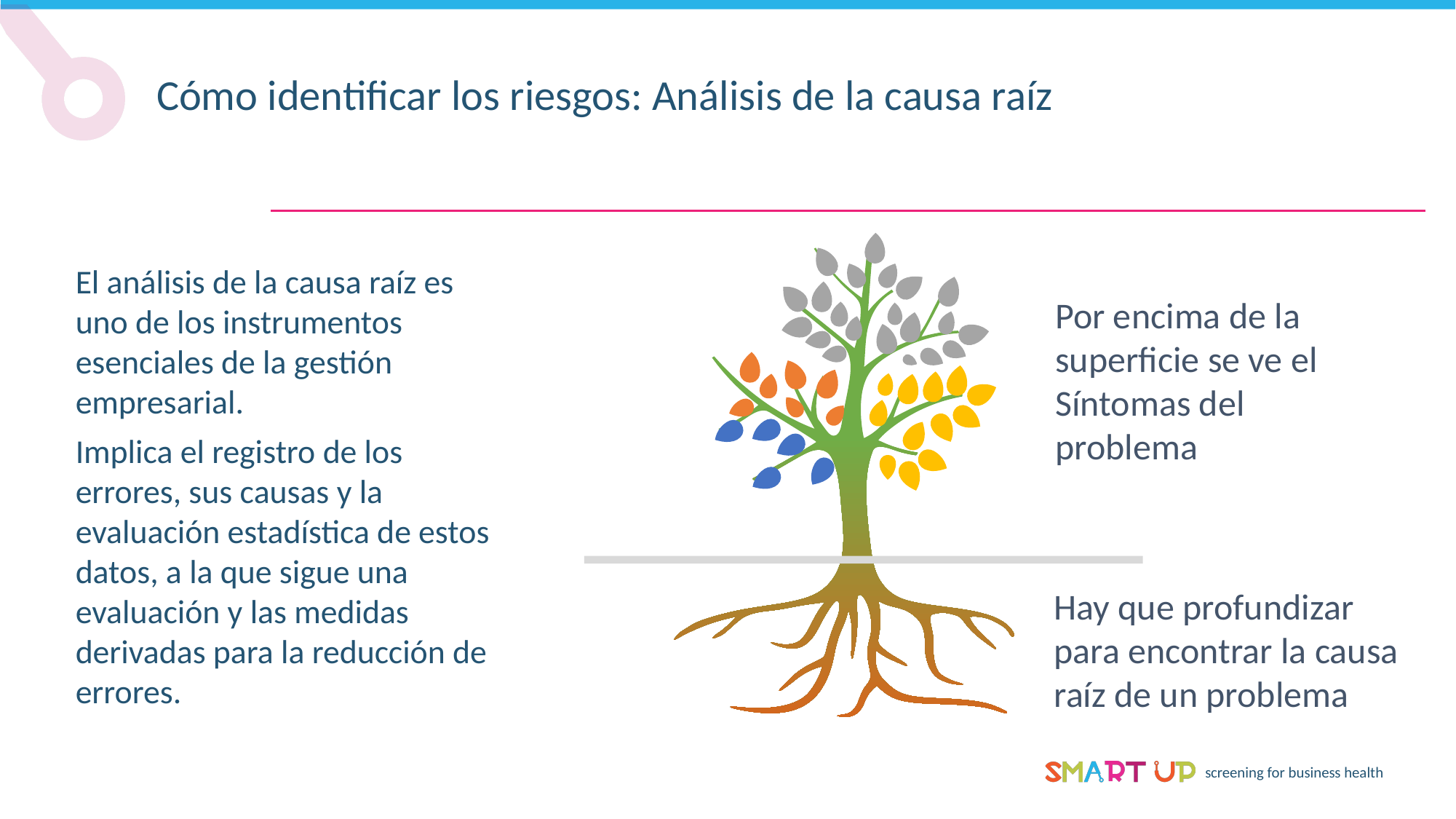

Cómo identificar los riesgos: Análisis de la causa raíz

El análisis de la causa raíz es uno de los instrumentos esenciales de la gestión empresarial.
Implica el registro de los errores, sus causas y la evaluación estadística de estos datos, a la que sigue una evaluación y las medidas derivadas para la reducción de errores.

Por encima de la superficie se ve el
Síntomas del problema

Hay que profundizar para encontrar la causa raíz de un problema